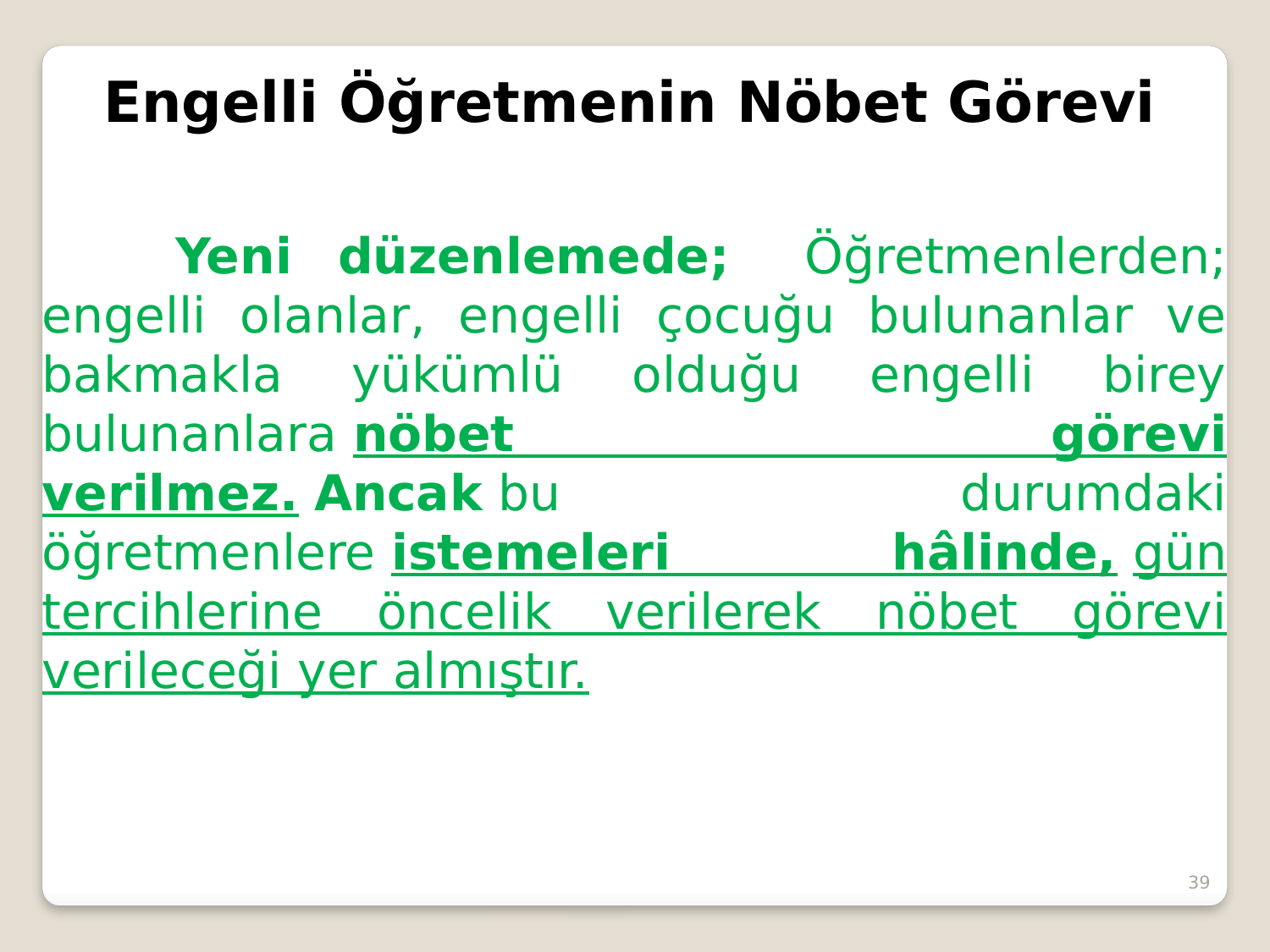

Engelli Öğretmenin Nöbet Görevi

   Yeni düzenlemede;   Öğretmenlerden; engelli olanlar, engelli çocuğu bulunanlar ve bakmakla yükümlü olduğu engelli birey bulunanlara nöbet görevi verilmez. Ancak bu durumdaki öğretmenlere istemeleri hâlinde, gün tercihlerine öncelik verilerek nöbet görevi verileceği yer almıştır.
39